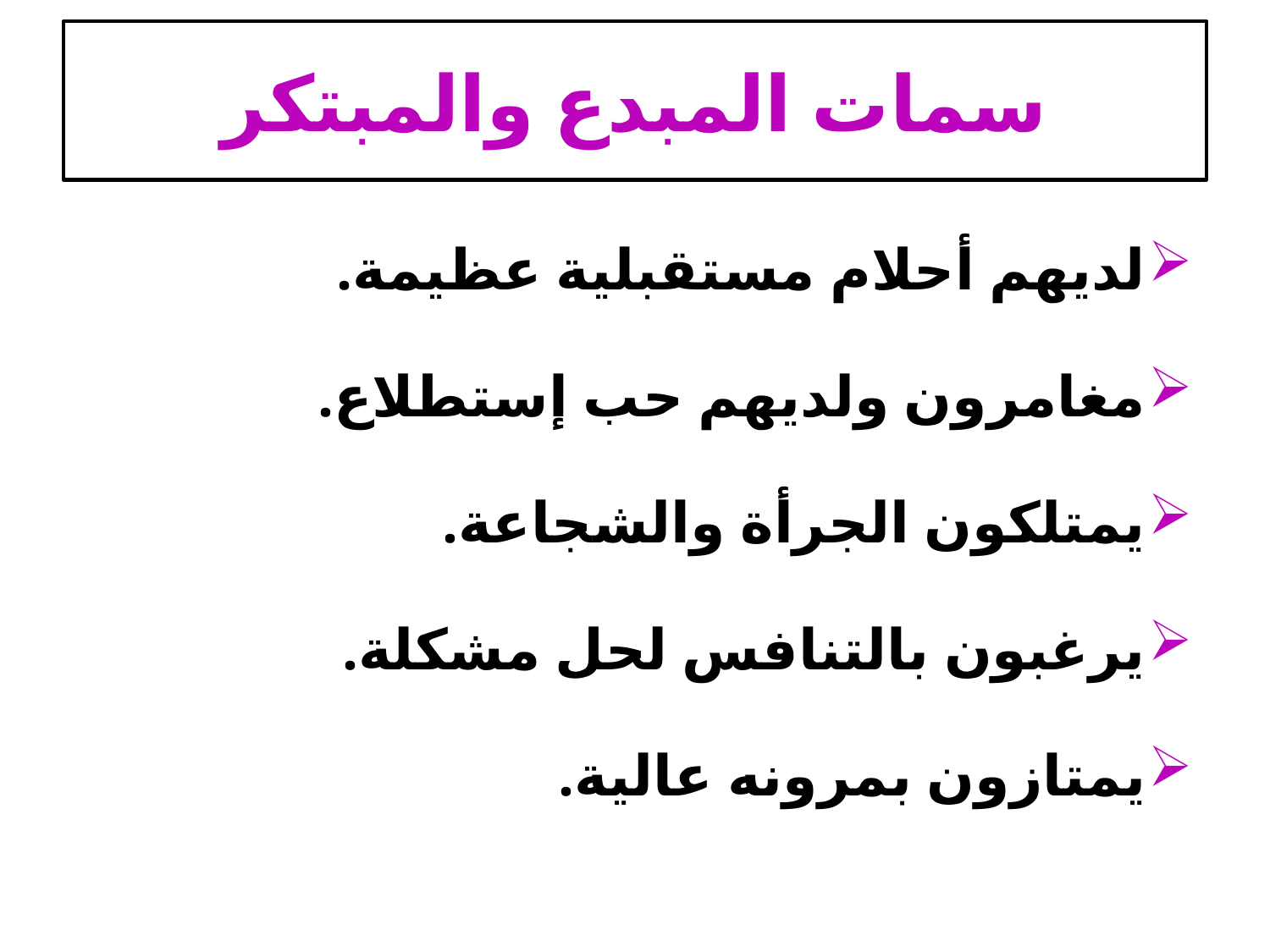

# سمات المبدع والمبتكر
لديهم أحلام مستقبلية عظيمة.
مغامرون ولديهم حب إستطلاع.
يمتلكون الجرأة والشجاعة.
يرغبون بالتنافس لحل مشكلة.
يمتازون بمرونه عالية.